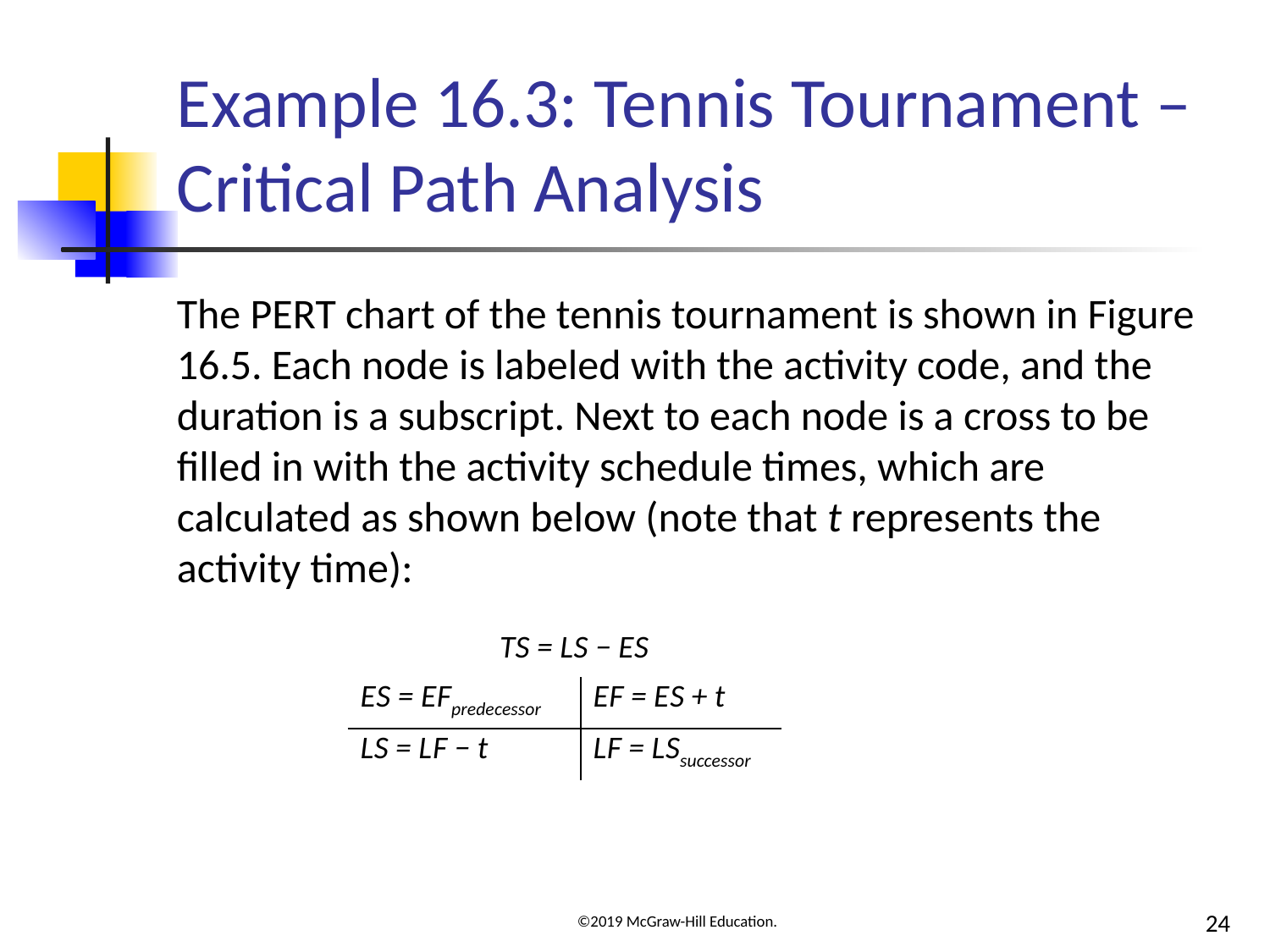

# Example 16.3: Tennis Tournament – Critical Path Analysis
The PERT chart of the tennis tournament is shown in Figure 16.5. Each node is labeled with the activity code, and the duration is a subscript. Next to each node is a cross to be filled in with the activity schedule times, which are calculated as shown below (note that t represents the activity time):
T S = L S − E S
| E S = E Fpredecessor | E F = E S + t |
| --- | --- |
| L S = L F − t | L F = L Ssuccessor |